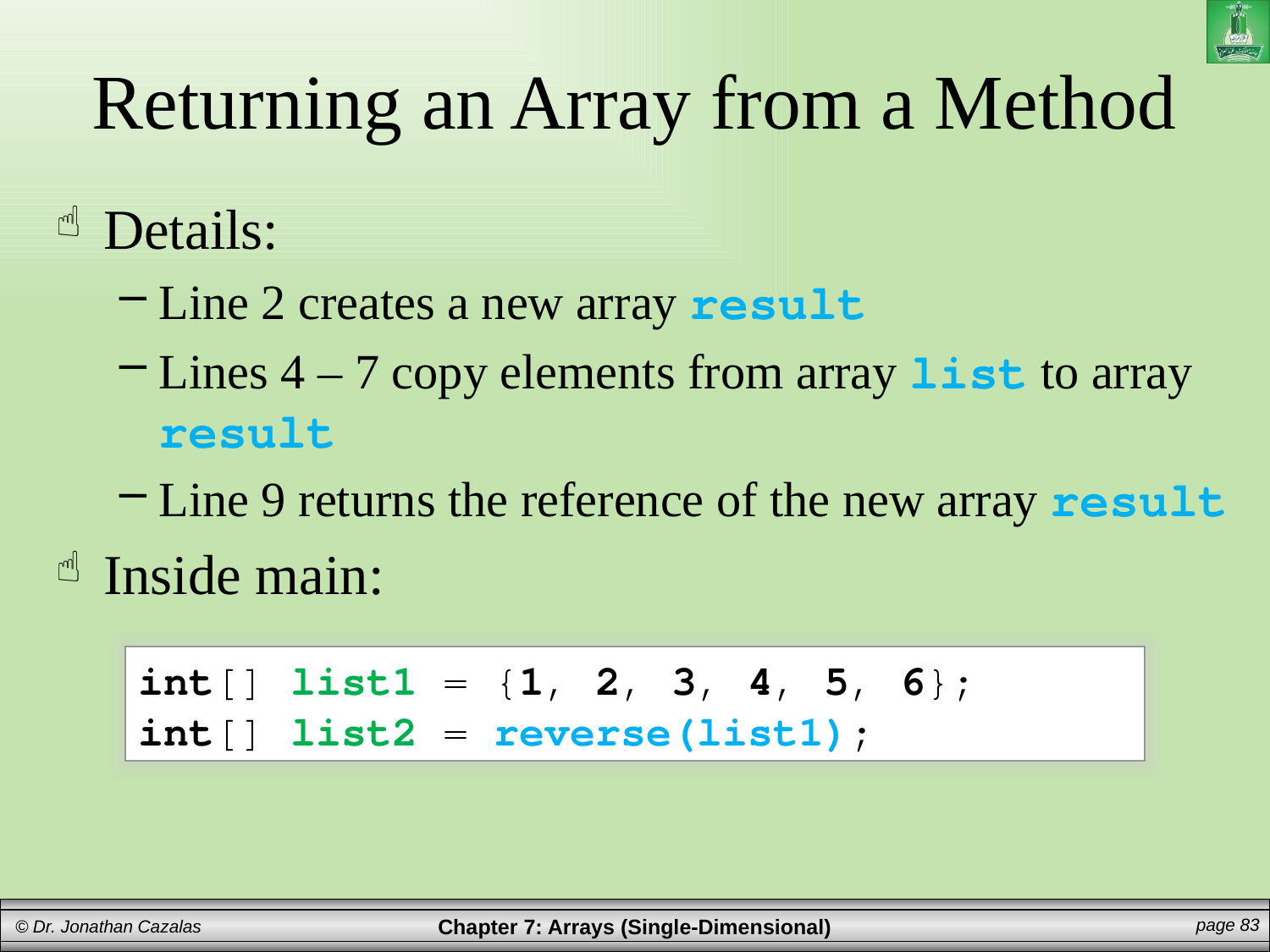

# Returning an Array from a Method
Details:
Line 2 creates a new array result
Lines 4 – 7 copy elements from array list to array result
Line 9 returns the reference of the new array result
Inside main:

int[] list1 = {1, 2, 3, 4, 5, 6};
int[] list2 = reverse(list1);